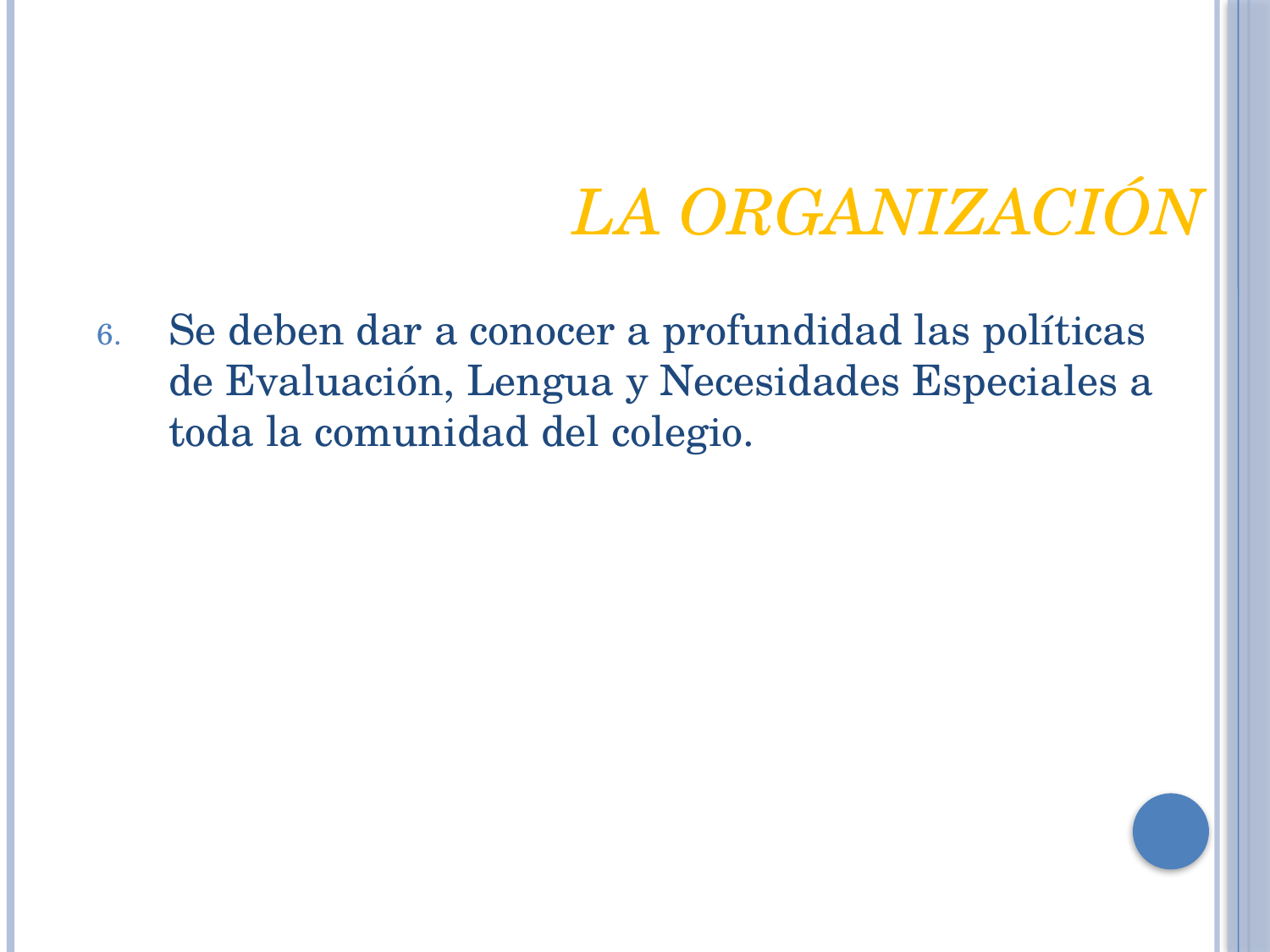

# La Organización
Se deben dar a conocer a profundidad las políticas de Evaluación, Lengua y Necesidades Especiales a toda la comunidad del colegio.